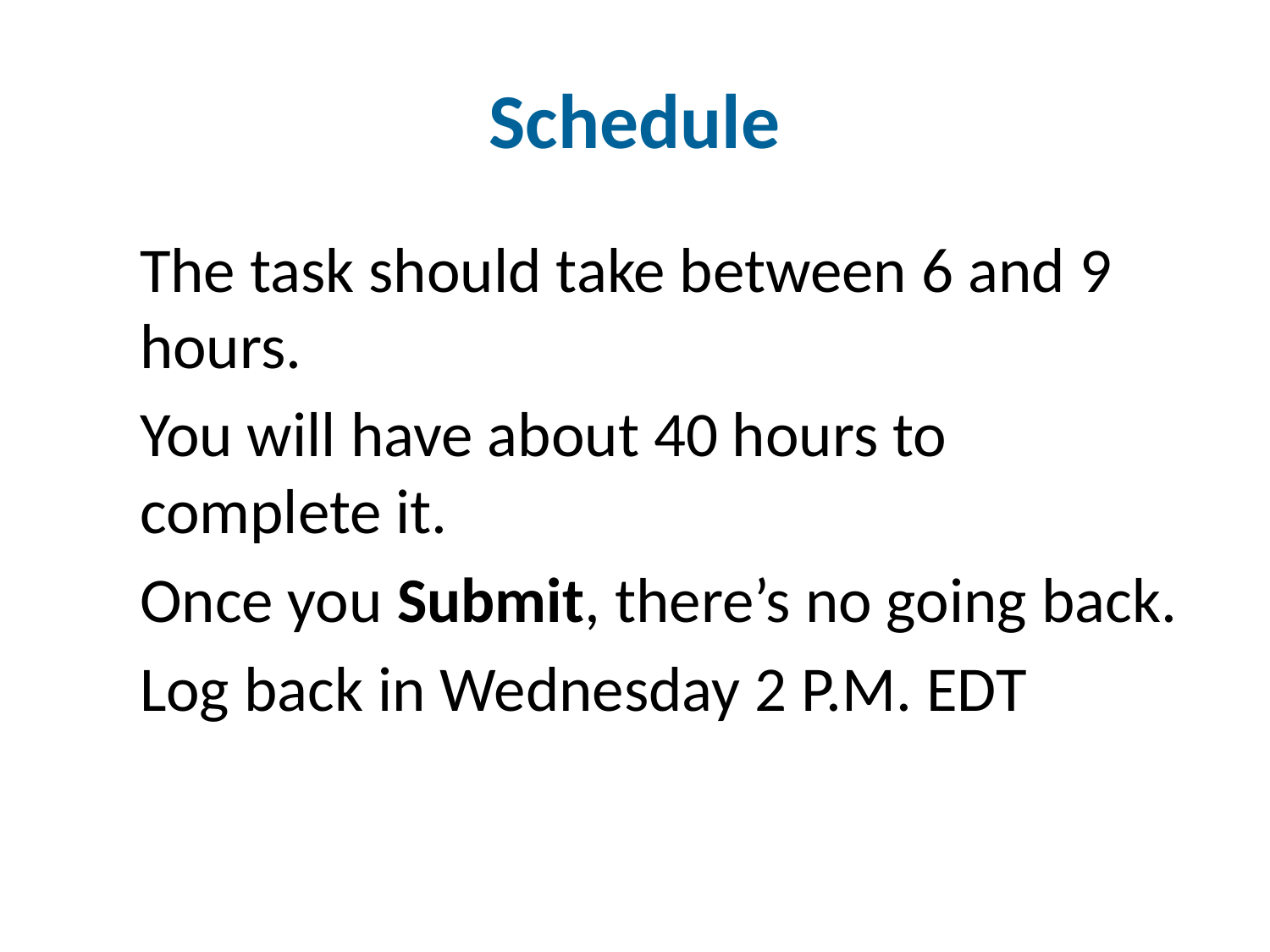

# Schedule
The task should take between 6 and 9 hours.
You will have about 40 hours to complete it.
Once you Submit, there’s no going back.
Log back in Wednesday 2 P.M. EDT